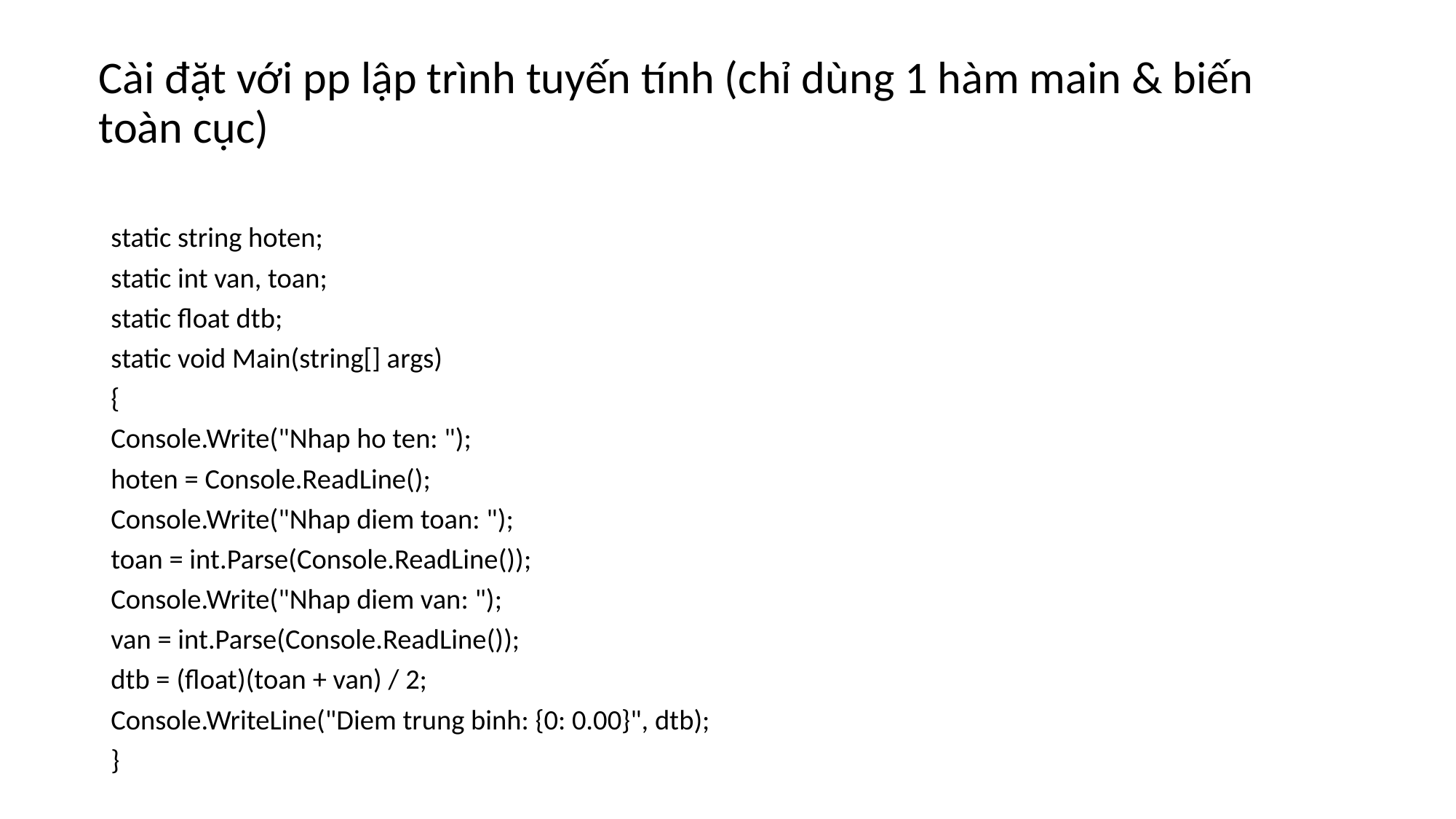

# Cài đặt với pp lập trình tuyến tính (chỉ dùng 1 hàm main & biến toàn cục)
static string hoten;
static int van, toan;
static float dtb;
static void Main(string[] args)
{
Console.Write("Nhap ho ten: ");
hoten = Console.ReadLine();
Console.Write("Nhap diem toan: ");
toan = int.Parse(Console.ReadLine());
Console.Write("Nhap diem van: ");
van = int.Parse(Console.ReadLine());
dtb = (float)(toan + van) / 2;
Console.WriteLine("Diem trung binh: {0: 0.00}", dtb);
}